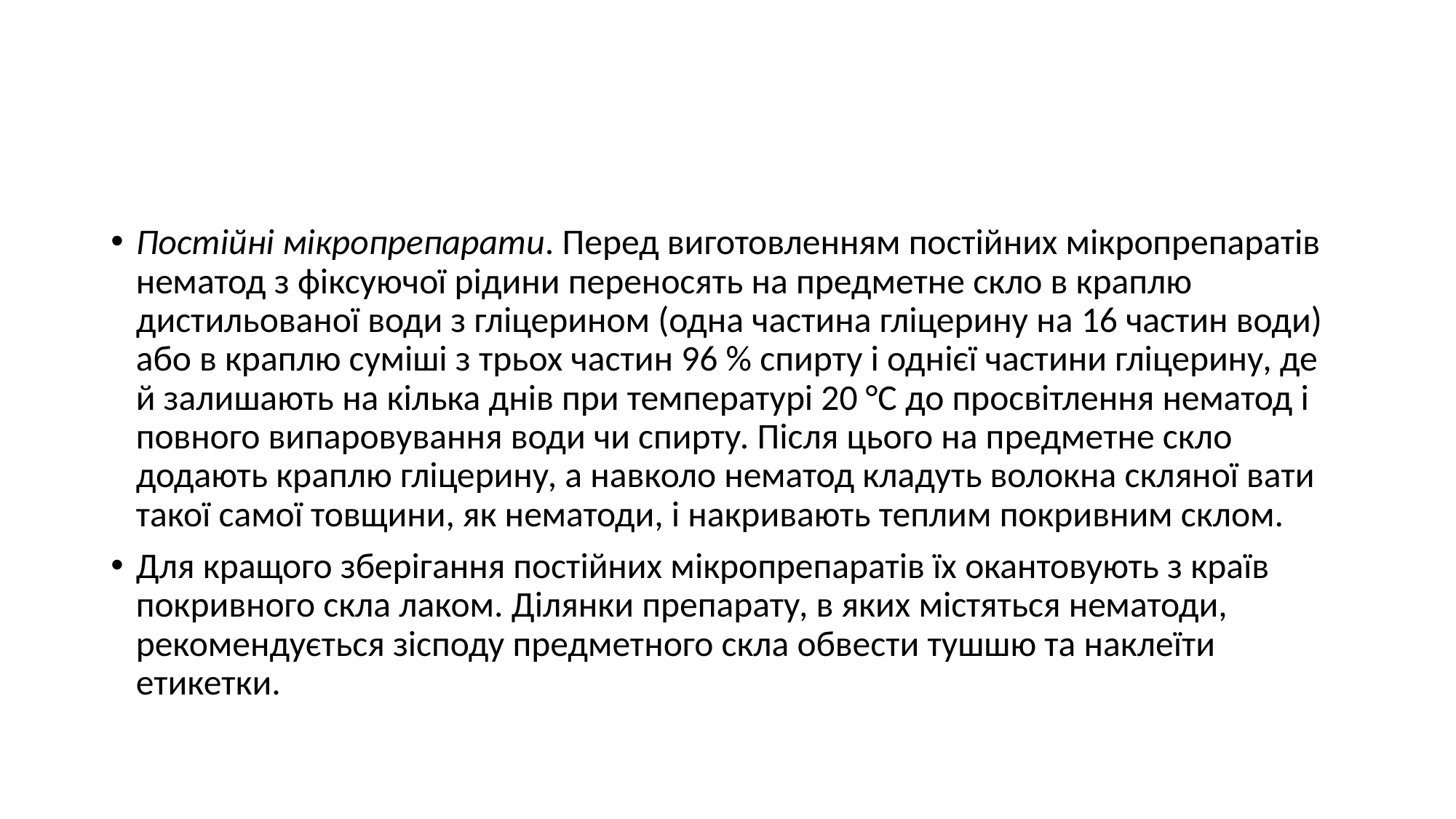

#
Постійні мікропрепарати. Перед виготовленням постійних мікропрепаратів нематод з фіксуючої рідини переносять на предметне скло в краплю дистильованої води з гліцерином (одна частина гліцерину на 16 частин води) або в краплю суміші з трьох частин 96 % спирту і однієї частини гліцерину, де й залишають на кілька днів при температурі 20 °С до просвітлення нематод і повного випаровування води чи спирту. Після цього на предметне скло додають краплю гліцерину, а навколо нематод кладуть волокна скляної вати такої самої товщини, як нематоди, і накривають теплим покривним склом.
Для кращого зберігання постійних мікропрепаратів їх окантовують з країв покривного скла лаком. Ділянки препарату, в яких містяться нематоди, рекомендується зісподу предметного скла обвести тушшю та наклеїти етикетки.